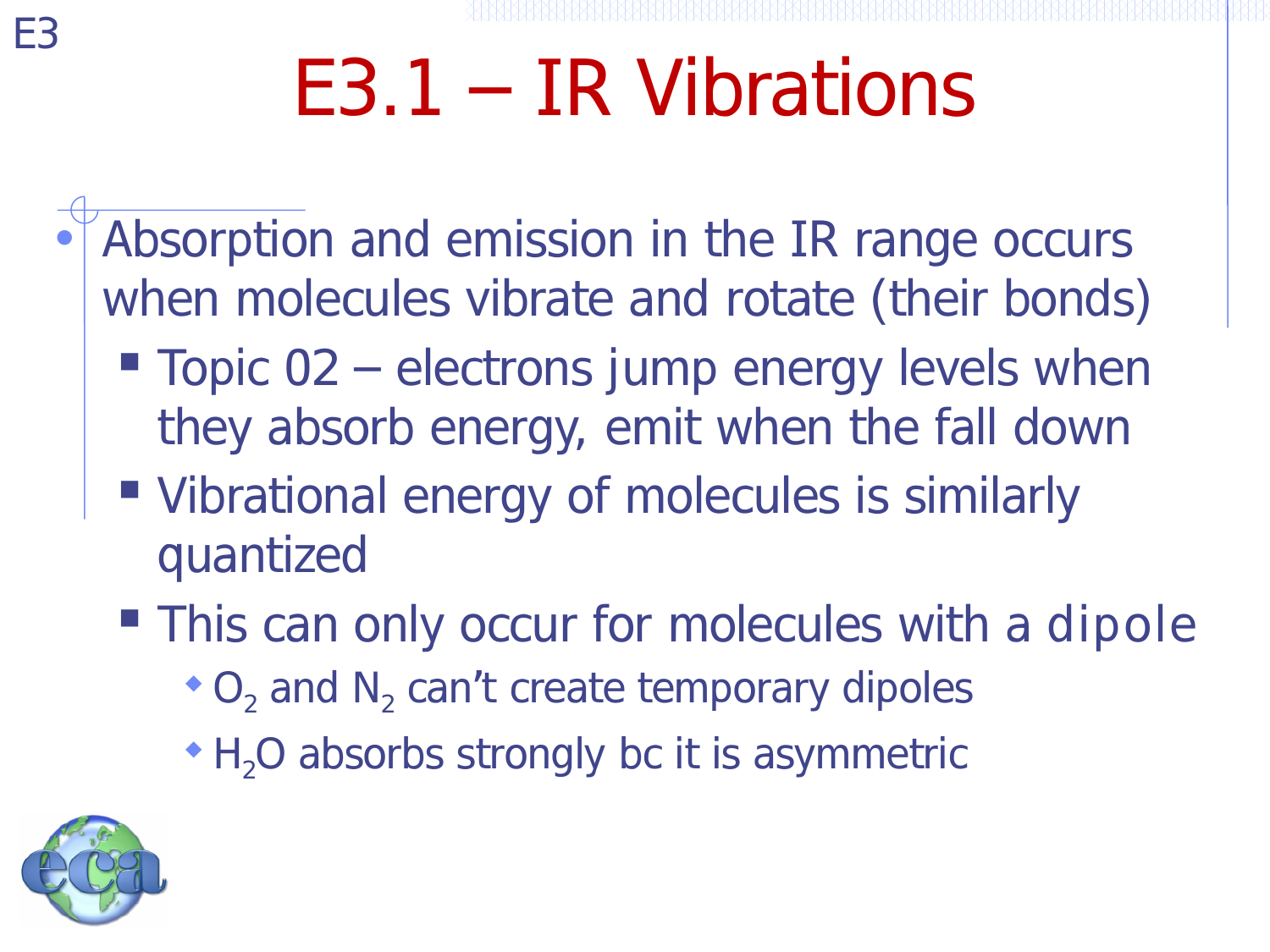

# E3.1 – IR Vibrations
Absorption and emission in the IR range occurs when molecules vibrate and rotate (their bonds)
Topic 02 – electrons jump energy levels when they absorb energy, emit when the fall down
Vibrational energy of molecules is similarly quantized
This can only occur for molecules with a dipole
O2 and N2 can’t create temporary dipoles
H2O absorbs strongly bc it is asymmetric